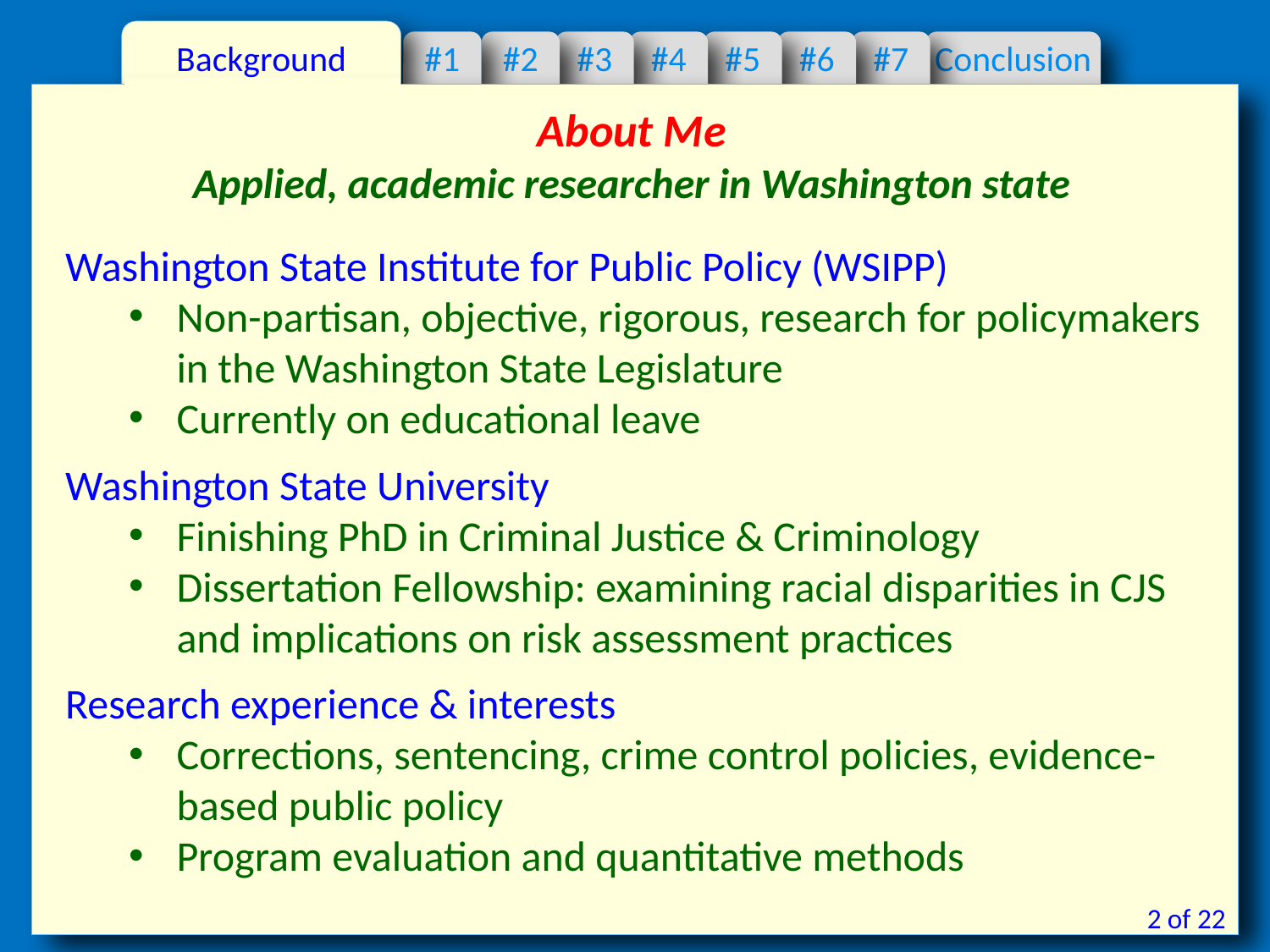

Background
#1
#2
#3
#4
#5
#6
#7
Conclusion

About Me
Applied, academic researcher in Washington state
Washington State Institute for Public Policy (WSIPP)
Non-partisan, objective, rigorous, research for policymakers in the Washington State Legislature
Currently on educational leave
Washington State University
Finishing PhD in Criminal Justice & Criminology
Dissertation Fellowship: examining racial disparities in CJS and implications on risk assessment practices
Research experience & interests
Corrections, sentencing, crime control policies, evidence-based public policy
Program evaluation and quantitative methods

2 of 22
6 of 22